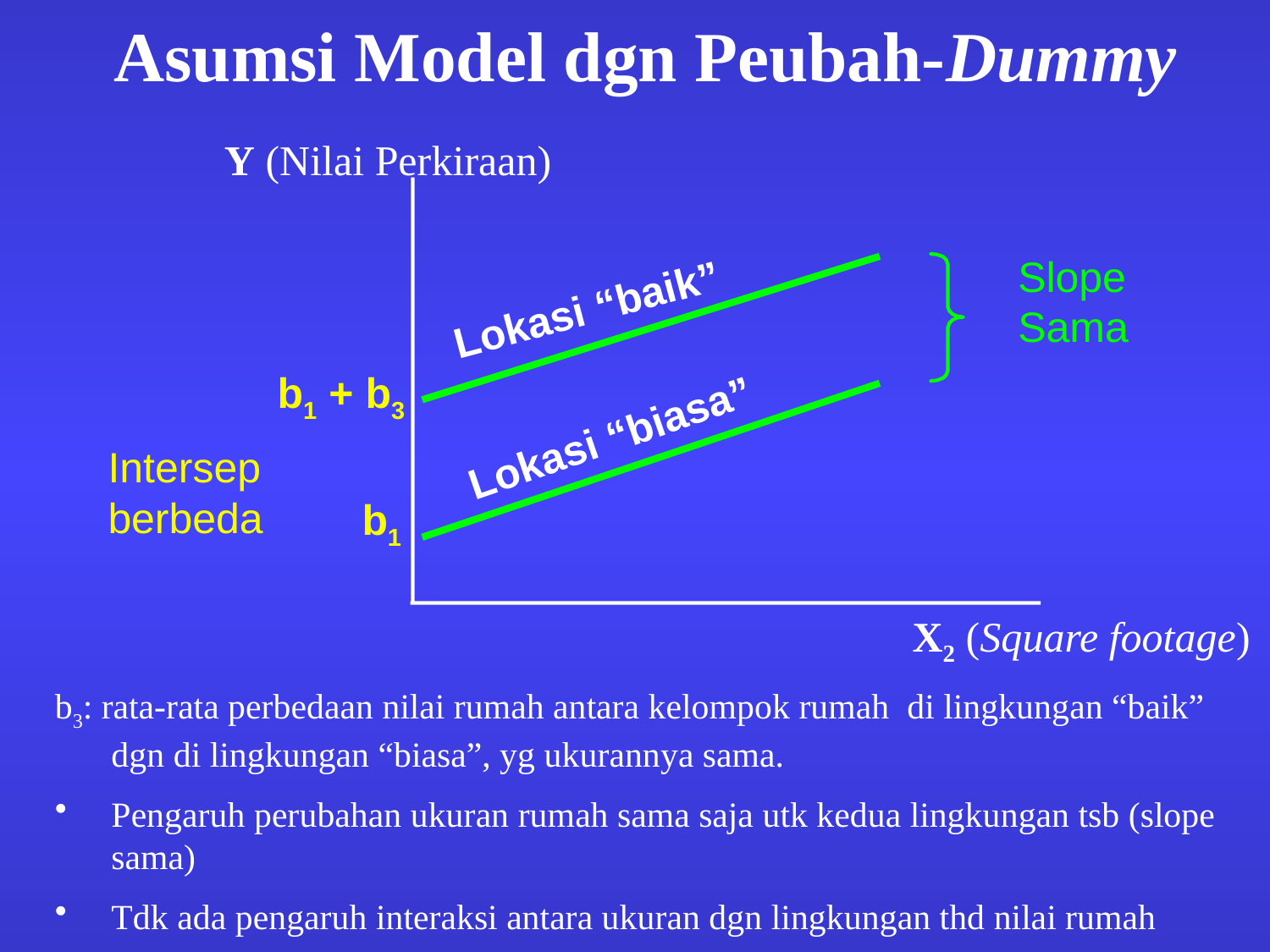

# Asumsi Model dgn Peubah-Dummy
Y (Nilai Perkiraan)

Slope Sama

Lokasi “baik”

b1 + b3
Lokasi “biasa”

Intersep berbeda
b1

X2 (Square footage)
b3: rata-rata perbedaan nilai rumah antara kelompok rumah  di lingkungan “baik” dgn di lingkungan “biasa”, yg ukurannya sama.
Pengaruh perubahan ukuran rumah sama saja utk kedua lingkungan tsb (slope sama)
Tdk ada pengaruh interaksi antara ukuran dgn lingkungan thd nilai rumah